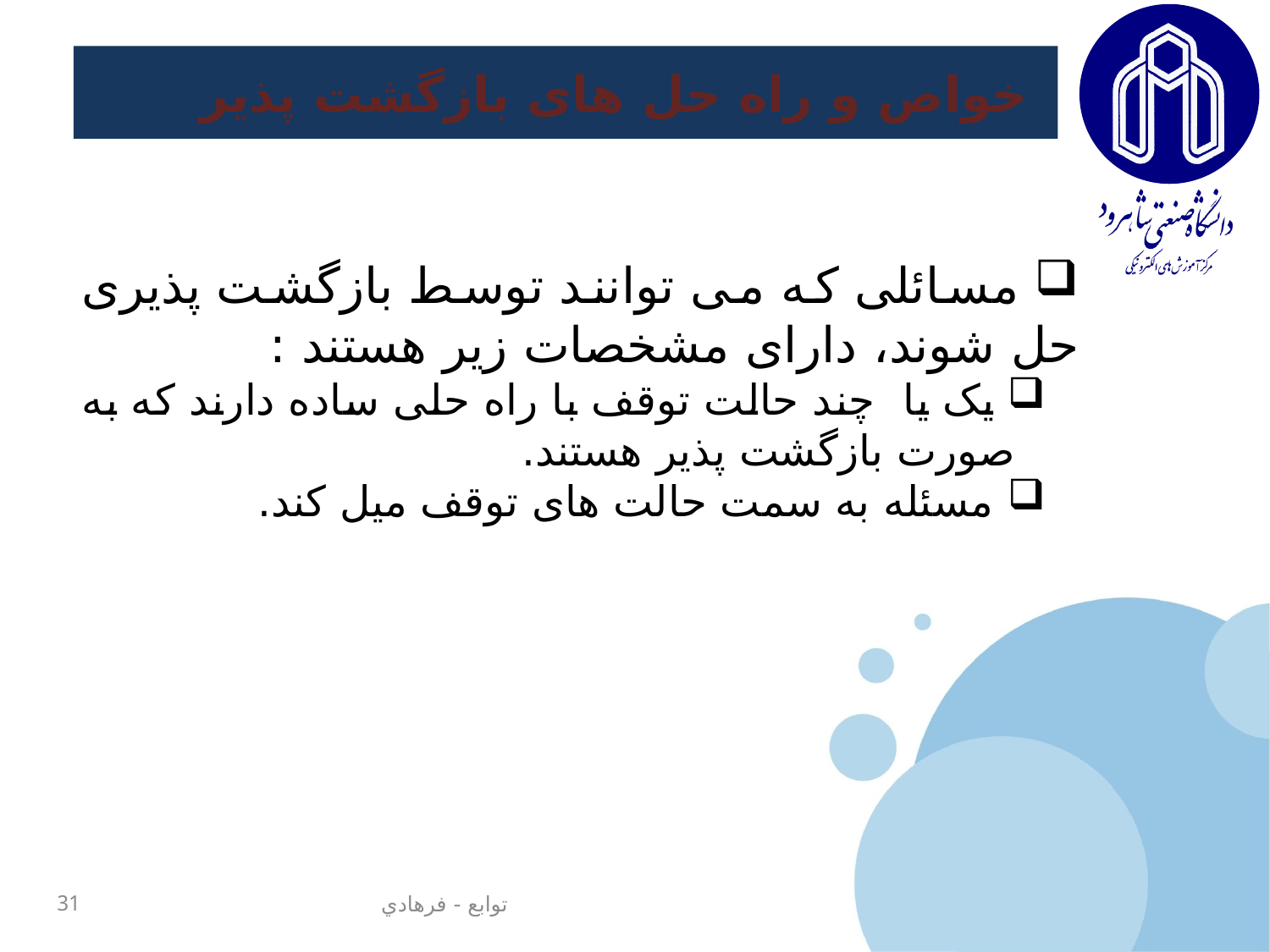

# خواص و راه حل های بازگشت پذیر
 مسائلی که می توانند توسط بازگشت پذیری حل شوند، دارای مشخصات زیر هستند :
 یک یا  چند حالت توقف با راه حلی ساده دارند که به صورت بازگشت پذیر هستند.
 مسئله به سمت حالت های توقف میل کند.

31
توابع - فرهادي